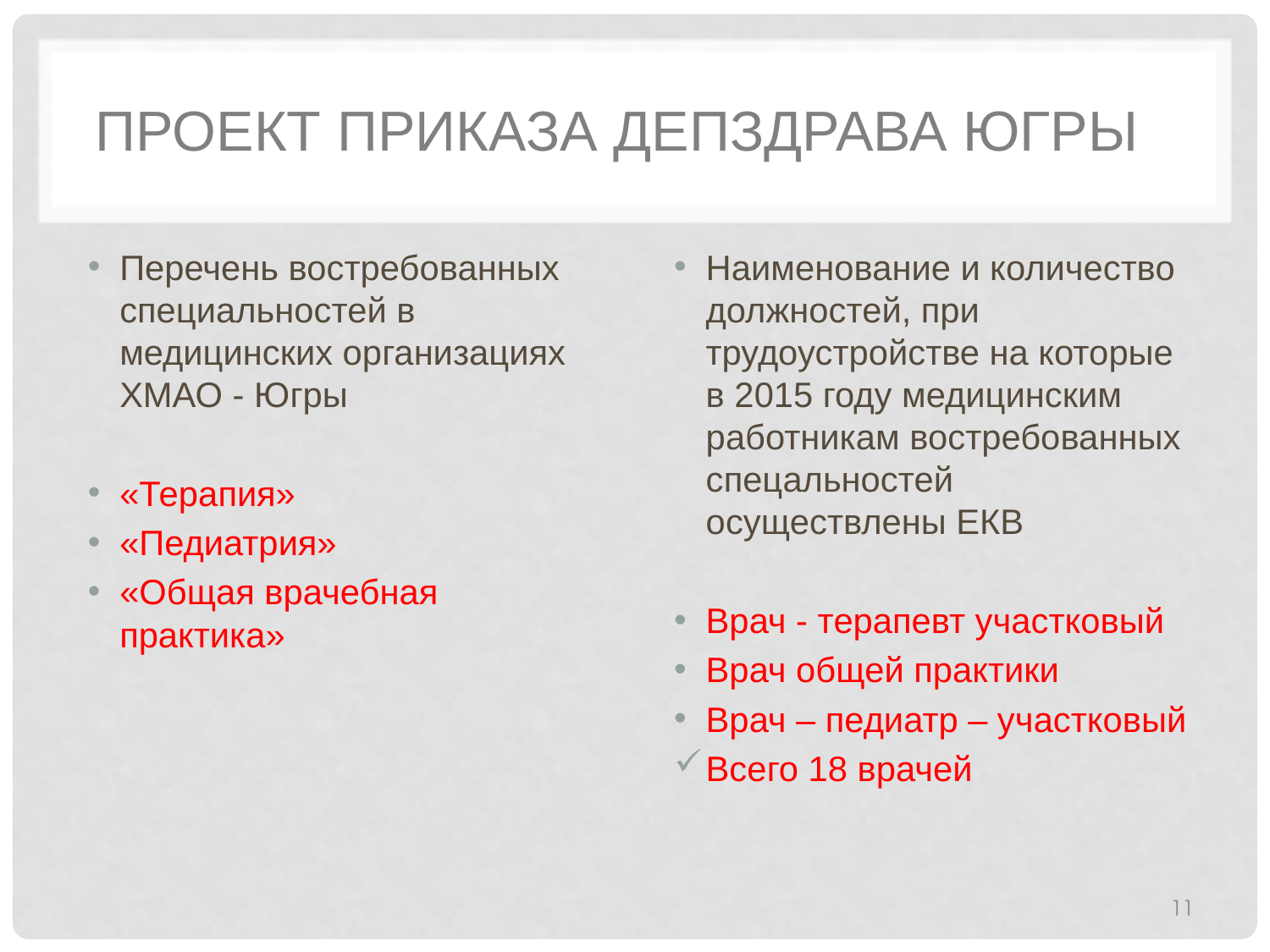

# Проект Приказа Депздрава Югры
Перечень востребованных специальностей в медицинских организациях ХМАО - Югры

«Терапия»
«Педиатрия»
«Общая врачебная практика»
Наименование и количество должностей, при трудоустройстве на которые в 2015 году медицинским работникам востребованных спецальностей осуществлены ЕКВ

Врач - терапевт участковый
Врач общей практики
Врач – педиатр – участковый
Всего 18 врачей
11